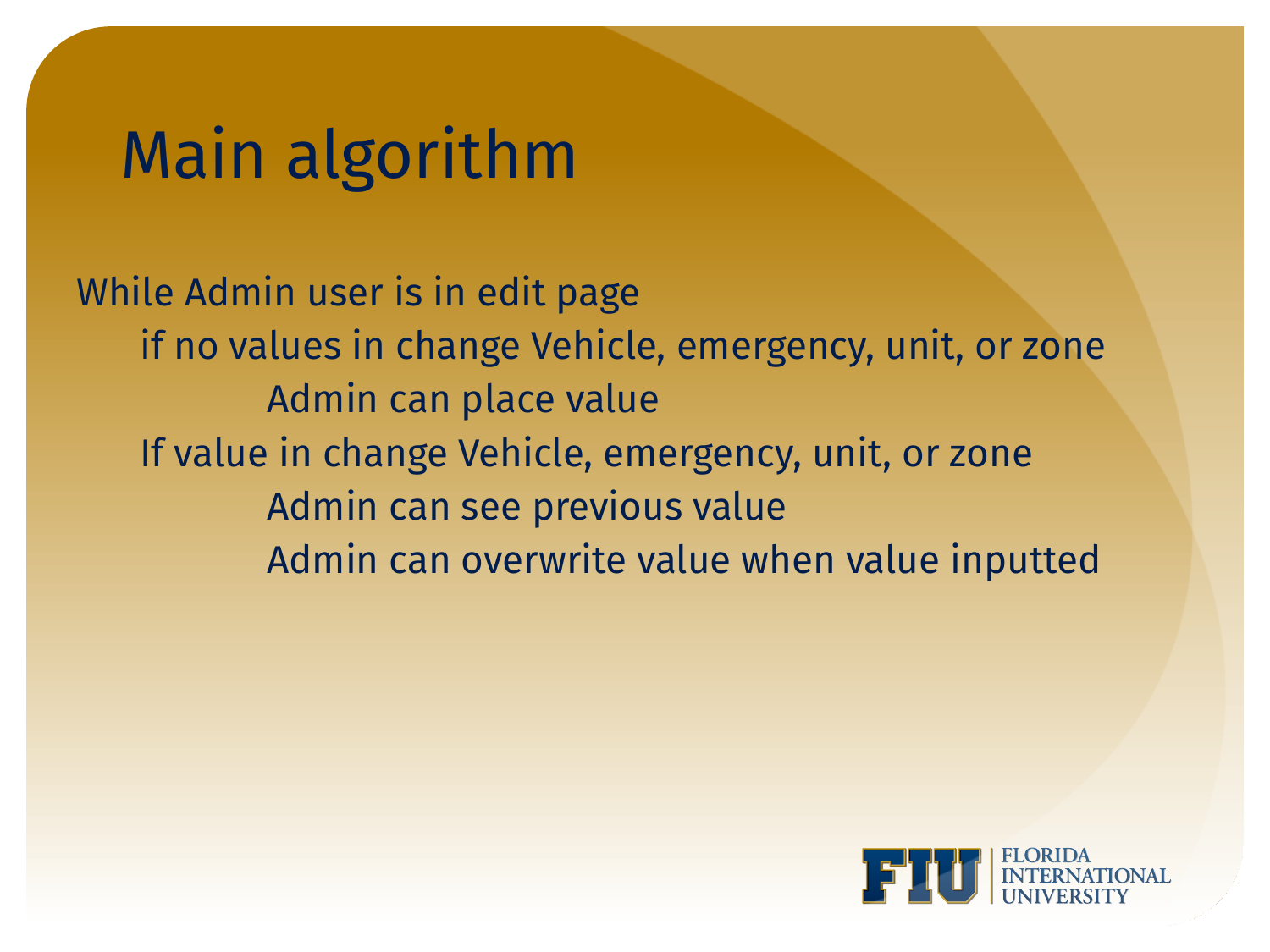

# Main algorithm
While Admin user is in edit page
if no values in change Vehicle, emergency, unit, or zone
	Admin can place value
If value in change Vehicle, emergency, unit, or zone
	Admin can see previous value
	Admin can overwrite value when value inputted